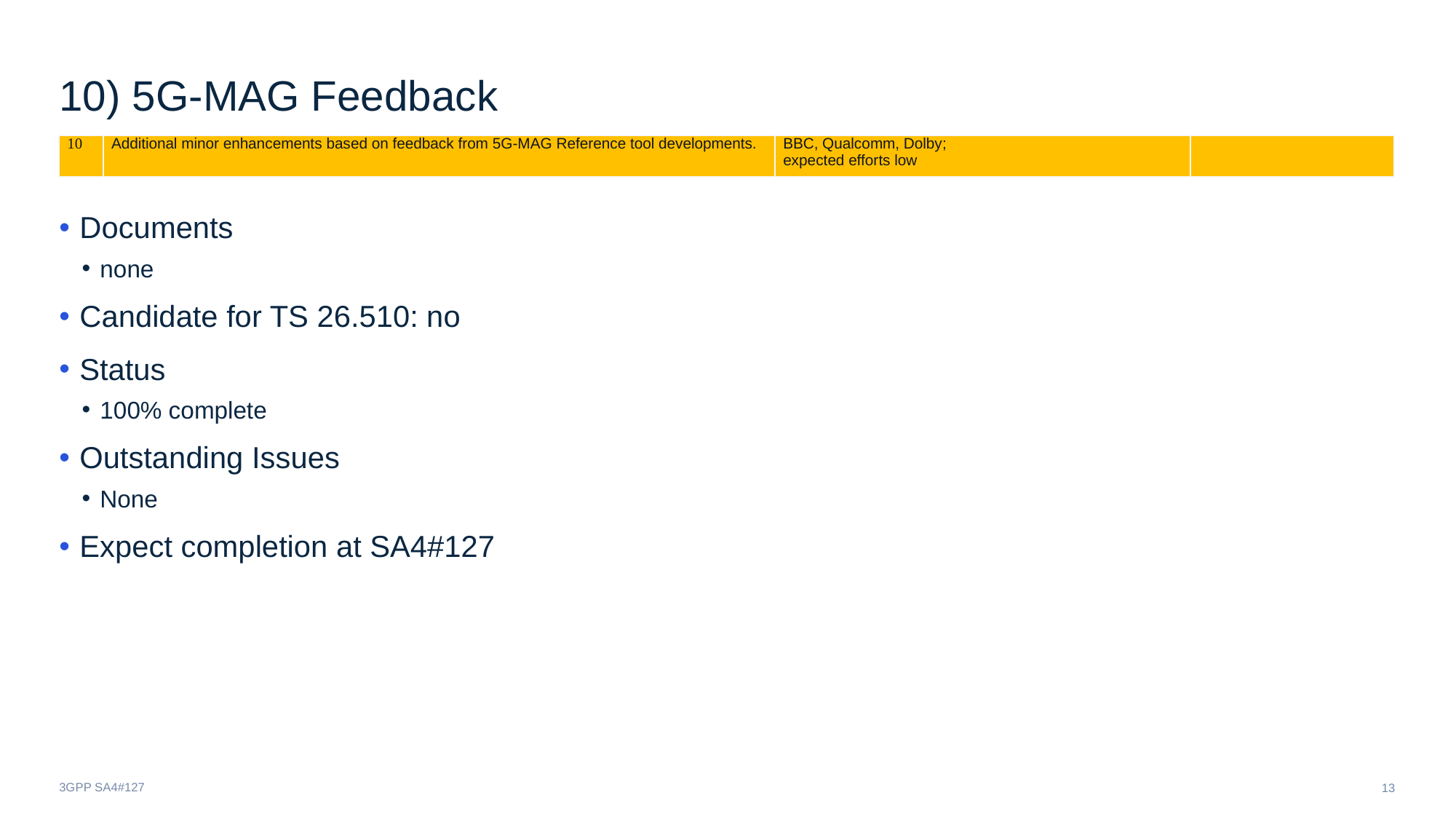

# 10) 5G-MAG Feedback
| 10 | Additional minor enhancements based on feedback from 5G-MAG Reference tool developments. | BBC, Qualcomm, Dolby; expected efforts low |  |
| --- | --- | --- | --- |
Documents
none
Candidate for TS 26.510: no
Status
100% complete
Outstanding Issues
None
Expect completion at SA4#127

3GPP SA4#127